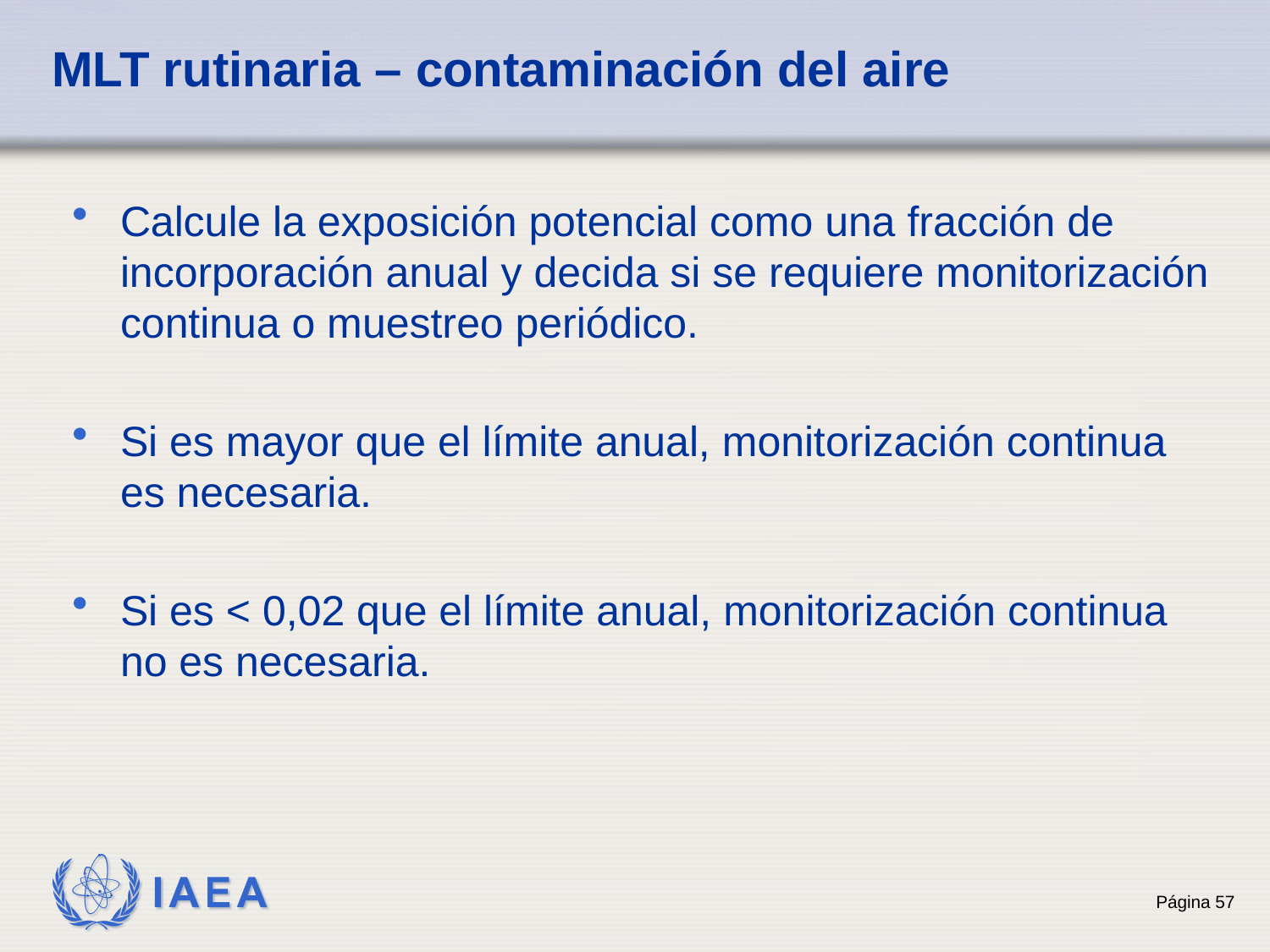

# MLT rutinaria – contaminación del aire
Calcule la exposición potencial como una fracción de incorporación anual y decida si se requiere monitorización continua o muestreo periódico.

Si es mayor que el límite anual, monitorización continua es necesaria.

Si es < 0,02 que el límite anual, monitorización continua no es necesaria.

57